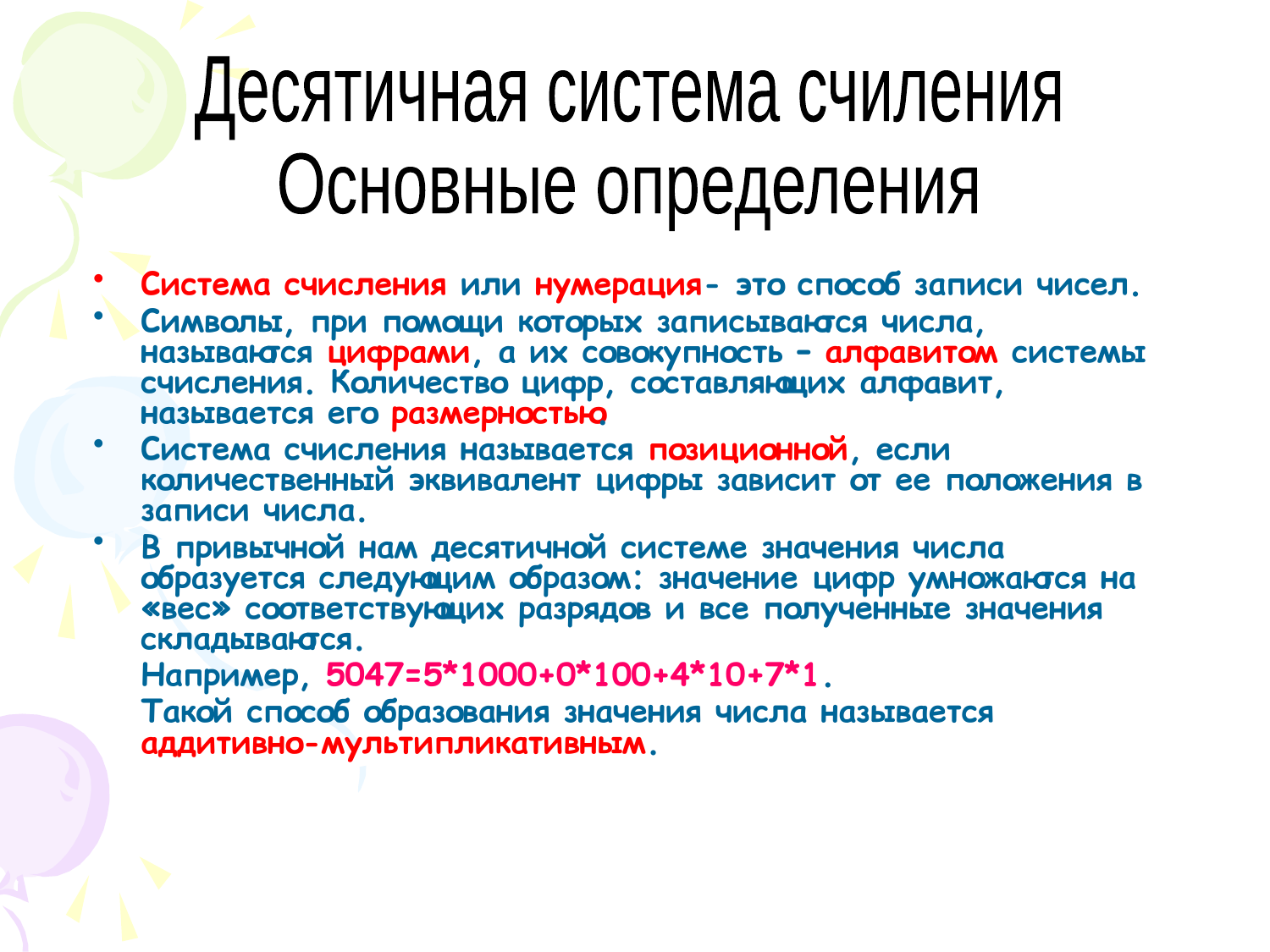

Десятичная система счиления
Основные определения
Система счисления или нумерация- это способ записи чисел.
Символы, при помощи которых записываются числа, называются цифрами, а их совокупность – алфавитом системы счисления. Количество цифр, составляющих алфавит, называется его размерностью.
Система счисления называется позиционной, если количественный эквивалент цифры зависит от ее положения в записи числа.
В привычной нам десятичной системе значения числа образуется следующим образом: значение цифр умножаются на «вес» соответствующих разрядов и все полученные значения складываются.
	Например, 5047=5*1000+0*100+4*10+7*1.
	Такой способ образования значения числа называется аддитивно-мультипликативным.